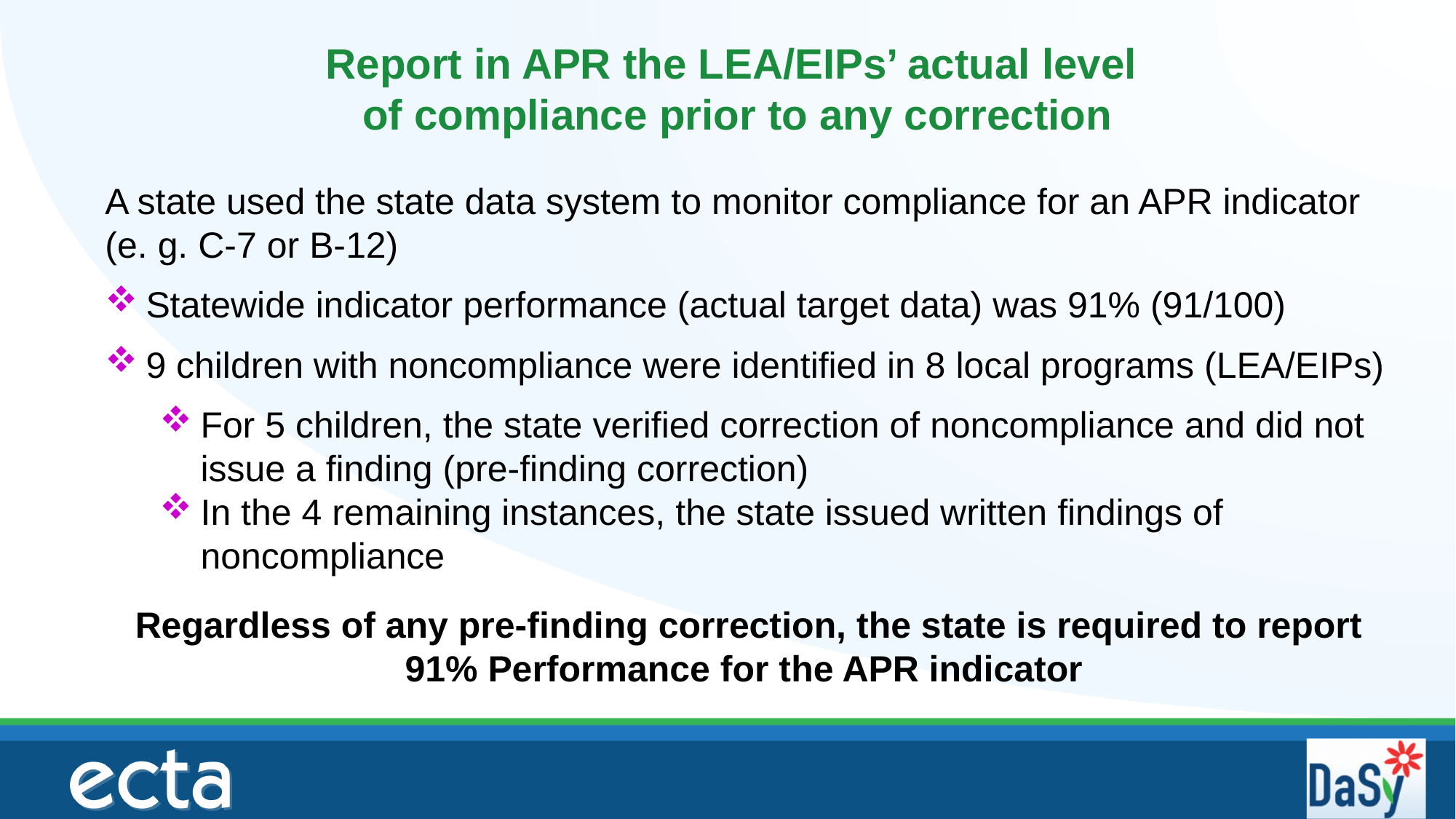

Report in APR the LEA/EIPs’ actual level
of compliance prior to any correction

A state used the state data system to monitor compliance for an APR indicator (e. g. C-7 or B-12)

Statewide indicator performance (actual target data) was 91% (91/100)

9 children with noncompliance were identified in 8 local programs (LEA/EIPs)

For 5 children, the state verified correction of noncompliance and did not issue a finding (pre-finding correction)
In the 4 remaining instances, the state issued written findings of noncompliance

Regardless of any pre-finding correction, the state is required to report 91% Performance for the APR indicator